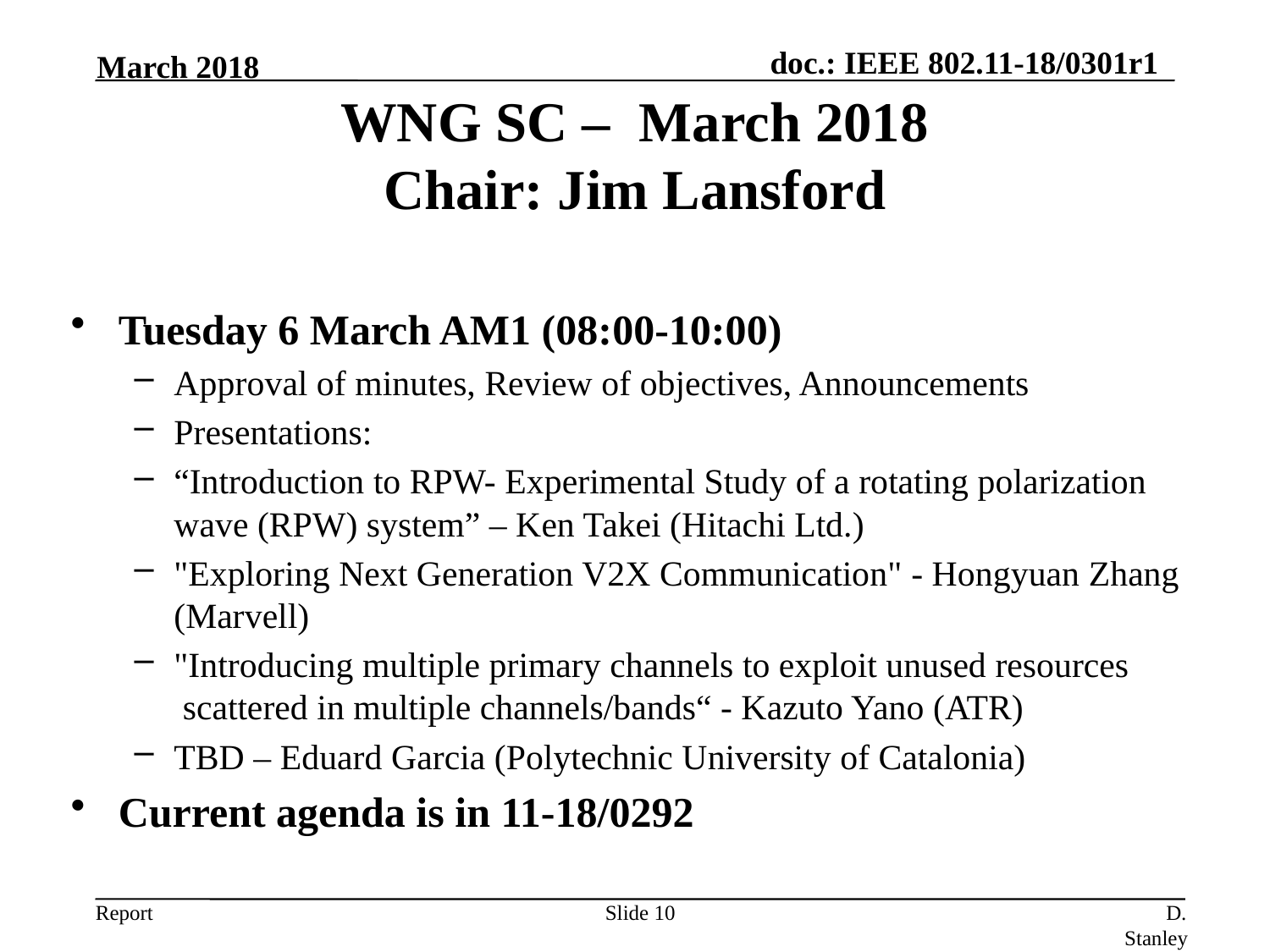

March 2018

WNG SC –  March 2018
Chair: Jim Lansford
Tuesday 6 March AM1 (08:00-10:00)
Approval of minutes, Review of objectives, Announcements
Presentations:
“Introduction to RPW- Experimental Study of a rotating polarization wave (RPW) system” – Ken Takei (Hitachi Ltd.)
"Exploring Next Generation V2X Communication" - Hongyuan Zhang (Marvell)
"Introducing multiple primary channels to exploit unused resources
 scattered in multiple channels/bands“ - Kazuto Yano (ATR)
TBD – Eduard Garcia (Polytechnic University of Catalonia)
Current agenda is in 11-18/0292

Slide 10
D. Stanley, HP Enterprise